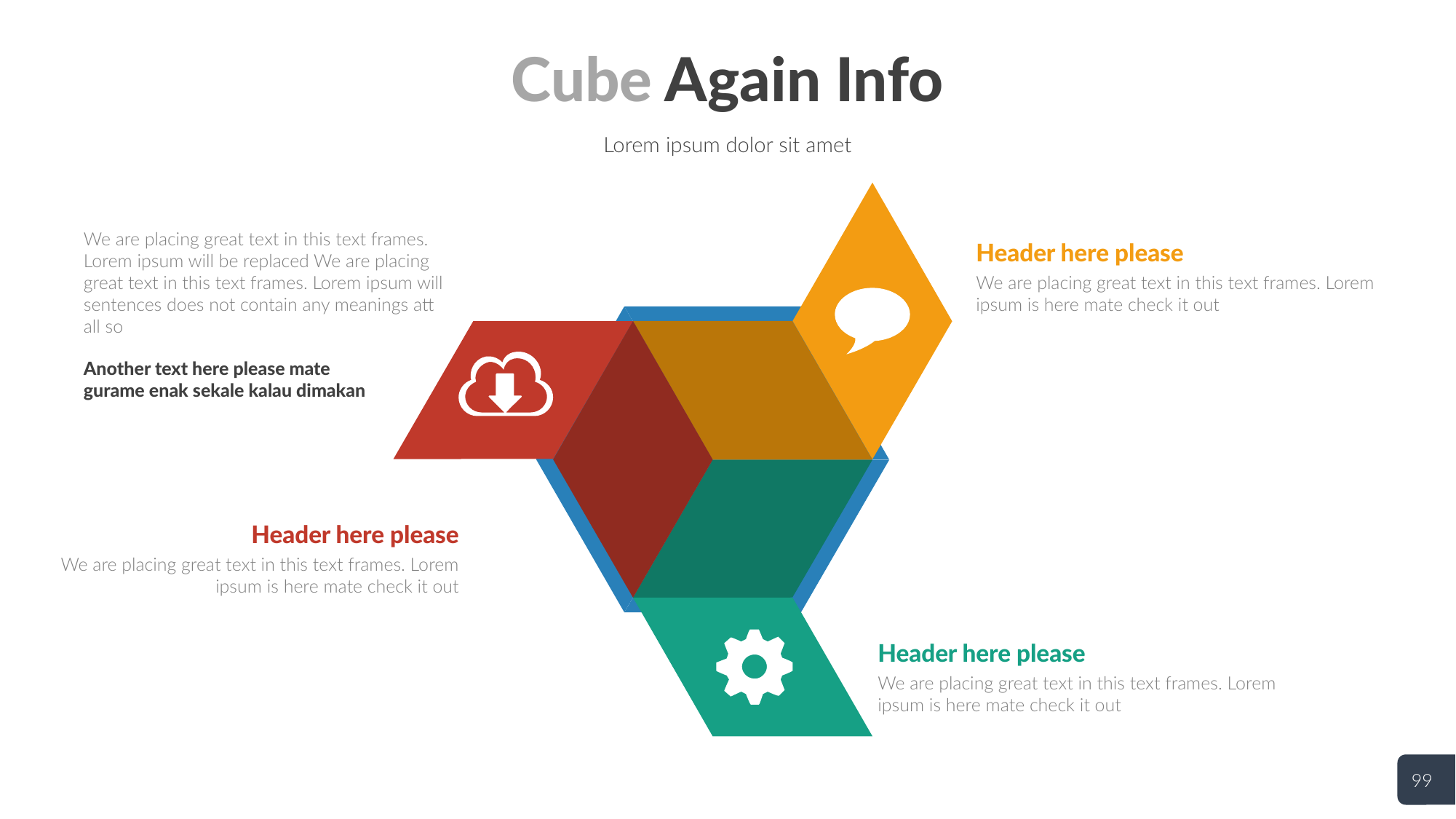

# Cube Again Info
Lorem ipsum dolor sit amet

We are placing great text in this text frames. Lorem ipsum will be replaced We are placing great text in this text frames. Lorem ipsum will sentences does not contain any meanings att all so

Header here please
We are placing great text in this text frames. Lorem ipsum is here mate check it out

Another text here please mate gurame enak sekale kalau dimakan

Header here please
We are placing great text in this text frames. Lorem ipsum is here mate check it out

Header here please
We are placing great text in this text frames. Lorem ipsum is here mate check it out

99